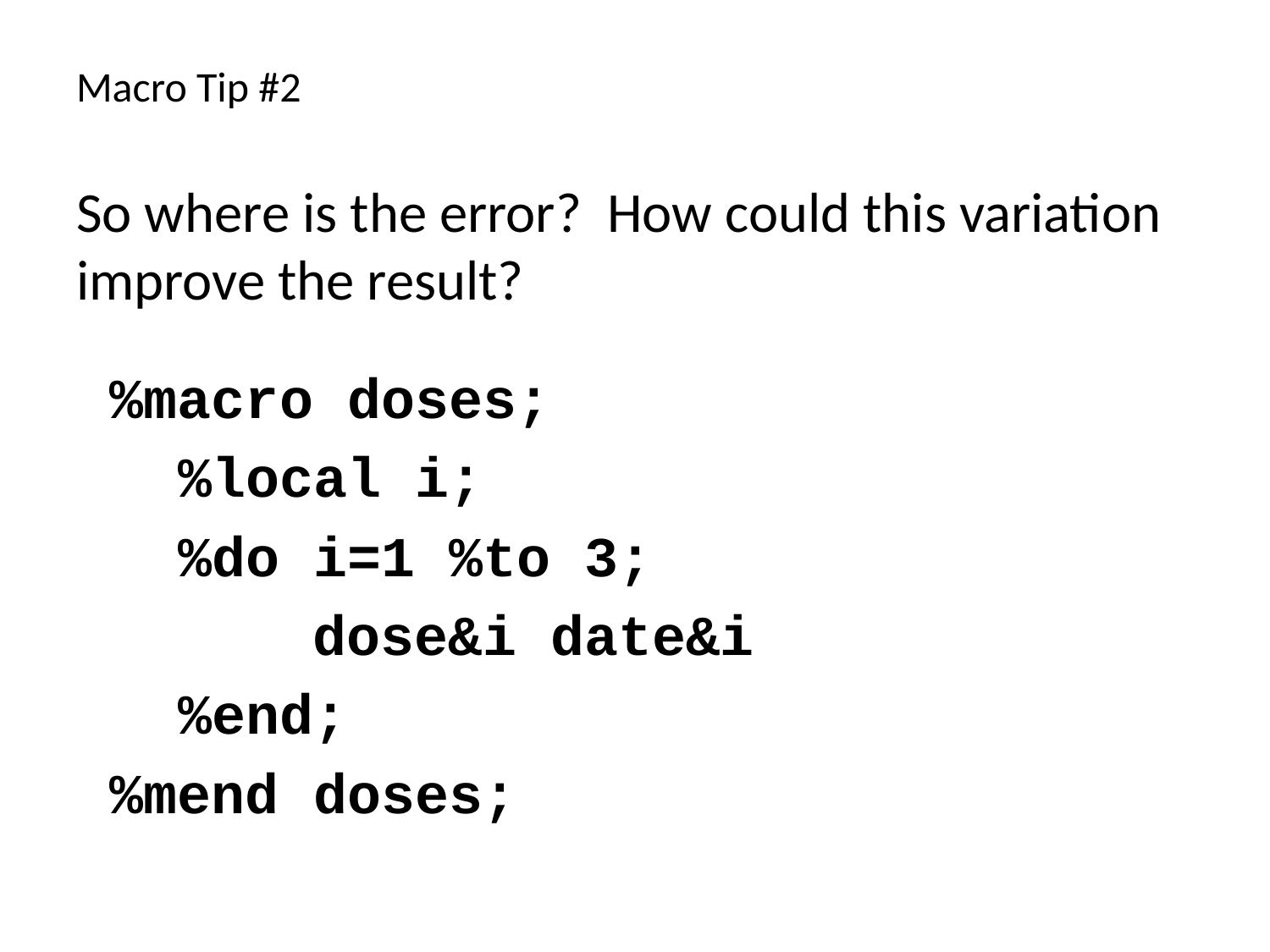

# Macro Tip #2
So where is the error?  How could this variation improve the result?

 %macro doses;
   %local i;
   %do i=1 %to 3;
       dose&i date&i
   %end;
 %mend doses;